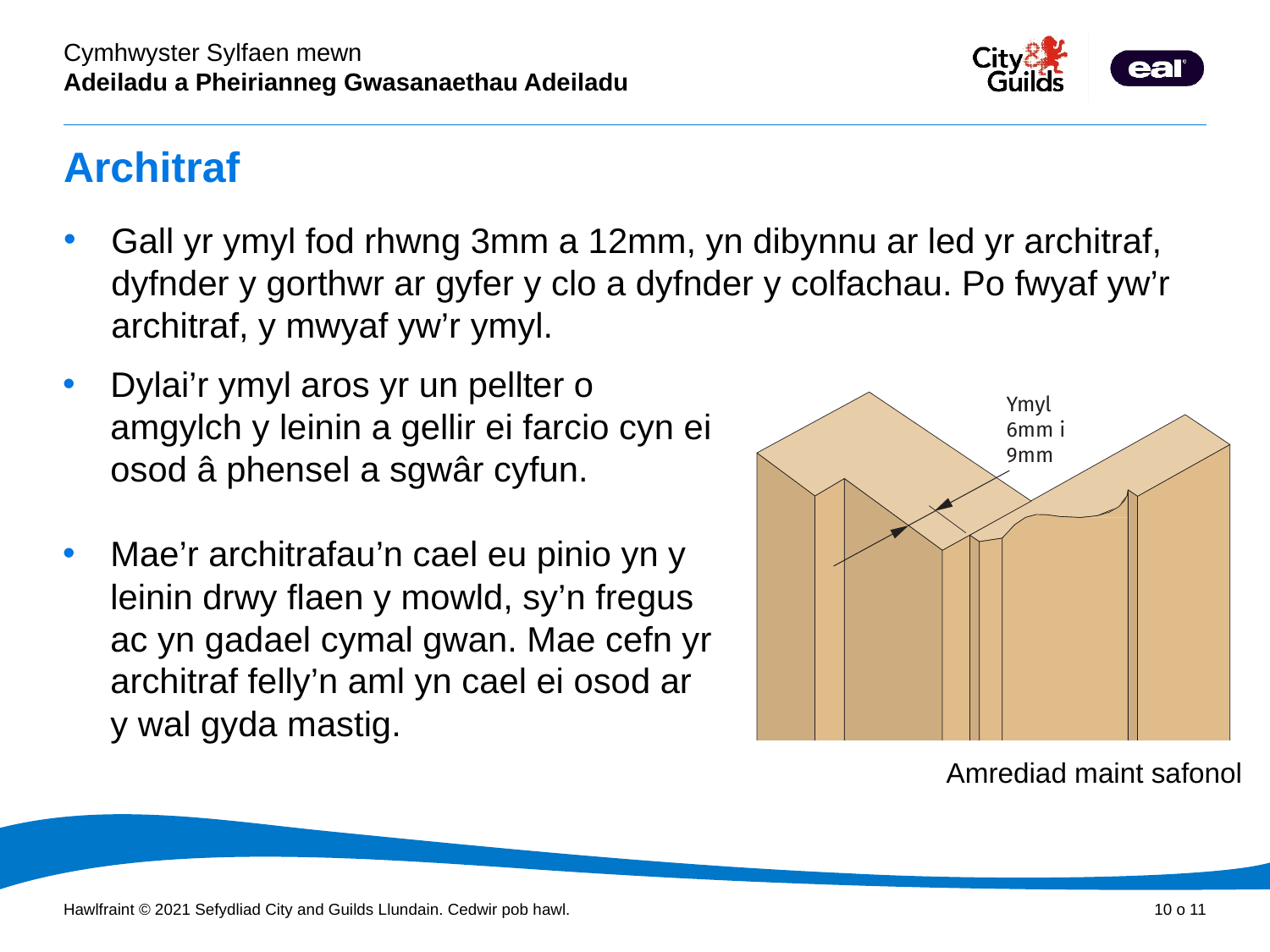

# Architraf
Gall yr ymyl fod rhwng 3mm a 12mm, yn dibynnu ar led yr architraf, dyfnder y gorthwr ar gyfer y clo a dyfnder y colfachau. Po fwyaf yw’r architraf, y mwyaf yw’r ymyl.

Dylai’r ymyl aros yr un pellter o amgylch y leinin a gellir ei farcio cyn ei osod â phensel a sgwâr cyfun.

Mae’r architrafau’n cael eu pinio yn y leinin drwy flaen y mowld, sy’n fregus ac yn gadael cymal gwan. Mae cefn yr architraf felly’n aml yn cael ei osod ar y wal gyda mastig.
Ymyl 6mm i 9mm

Amrediad maint safonol